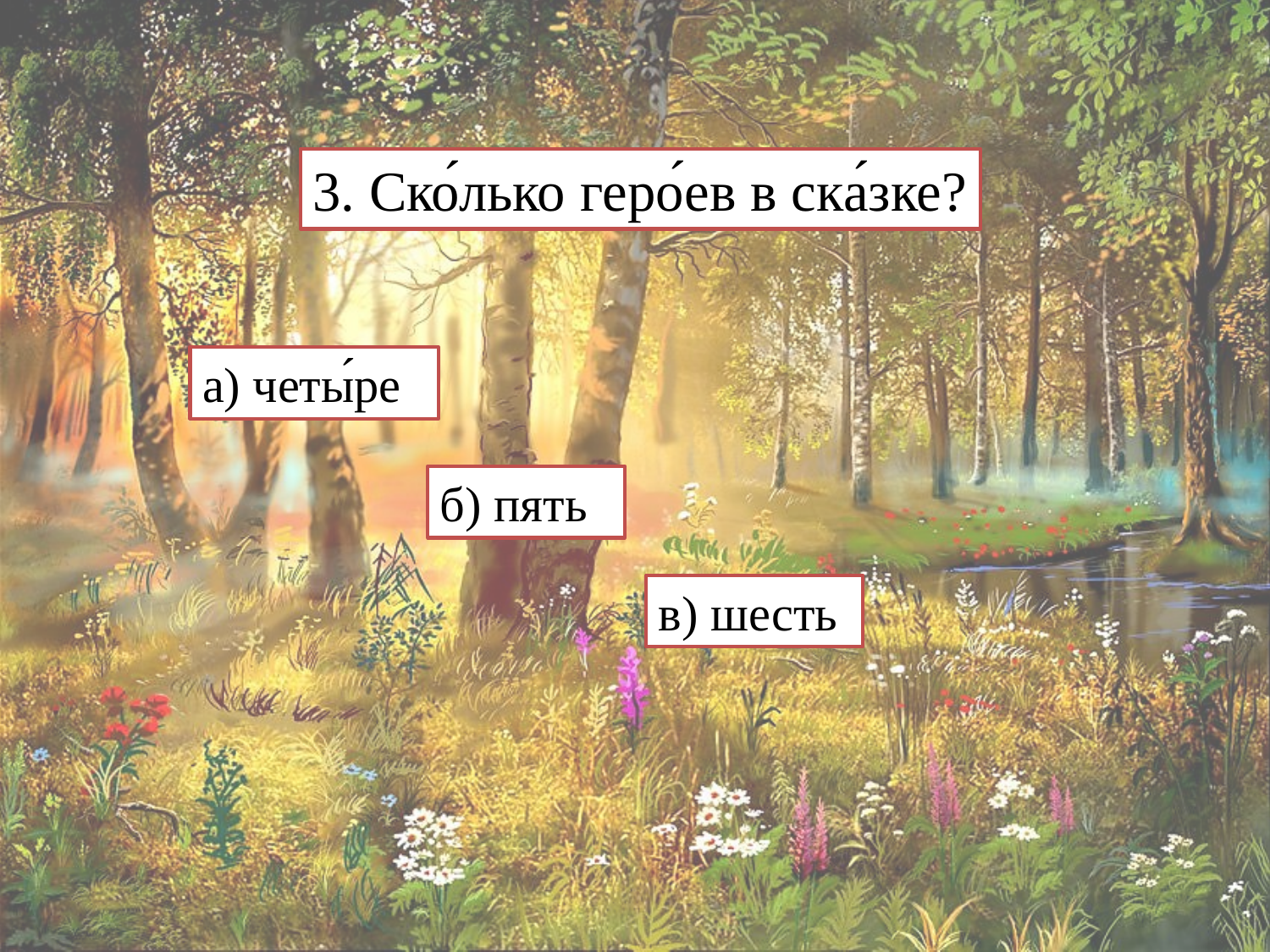

3. Ско́лько геро́ев в ска́зке?
а) четы́ре
б) пять
в) шесть